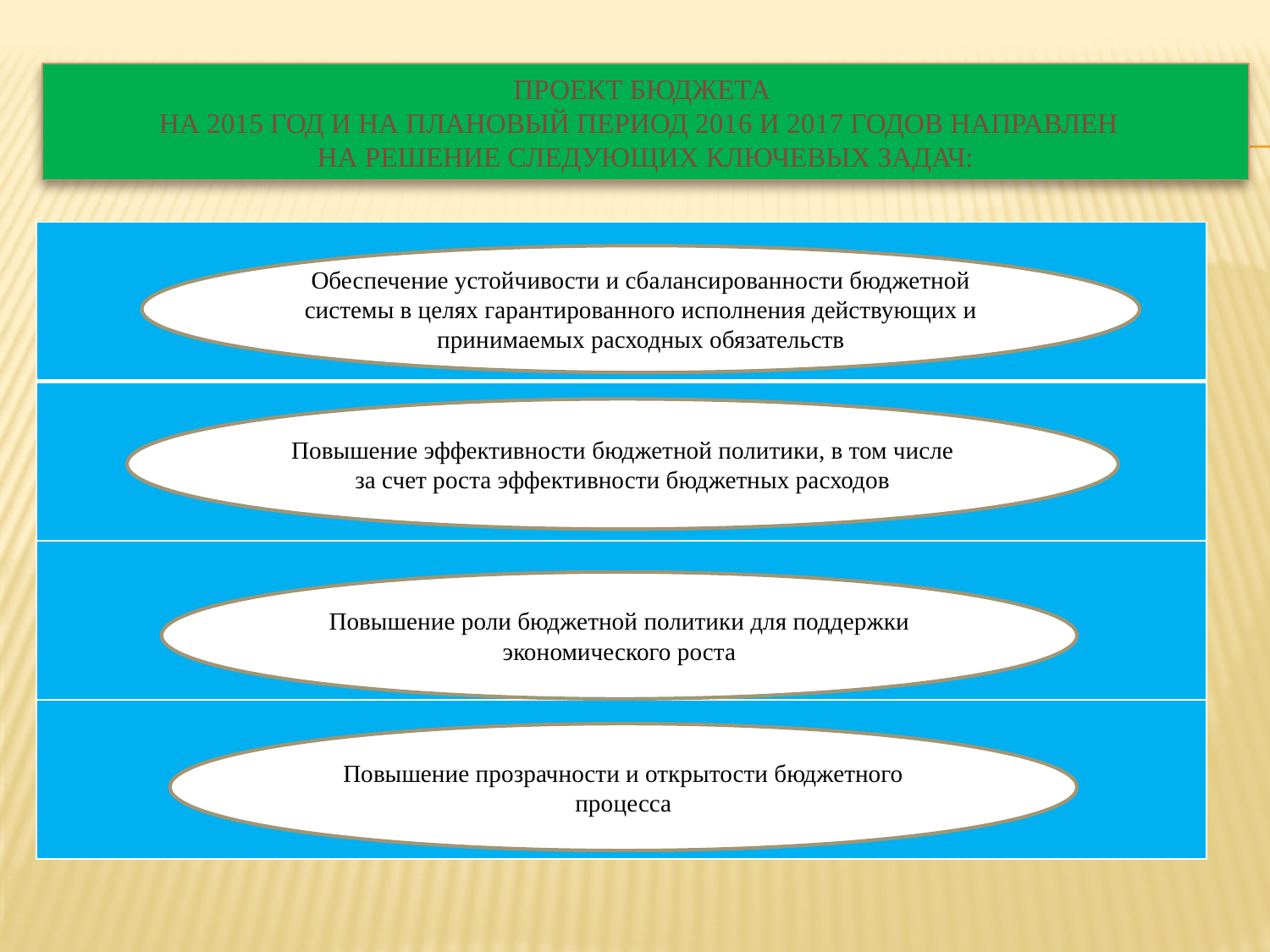

# Проект бюджета на 2015 год и на плановый период 2016 и 2017 годов направлен на решение следующих ключевых задач:
|  |
| --- |
|  |
|  |
|  |
Обеспечение устойчивости и сбалансированности бюджетной системы в целях гарантированного исполнения действующих и принимаемых расходных обязательств

Повышение эффективности бюджетной политики, в том числе за счет роста эффективности бюджетных расходов
Повышение роли бюджетной политики для поддержки экономического роста
Повышение прозрачности и открытости бюджетного процесса